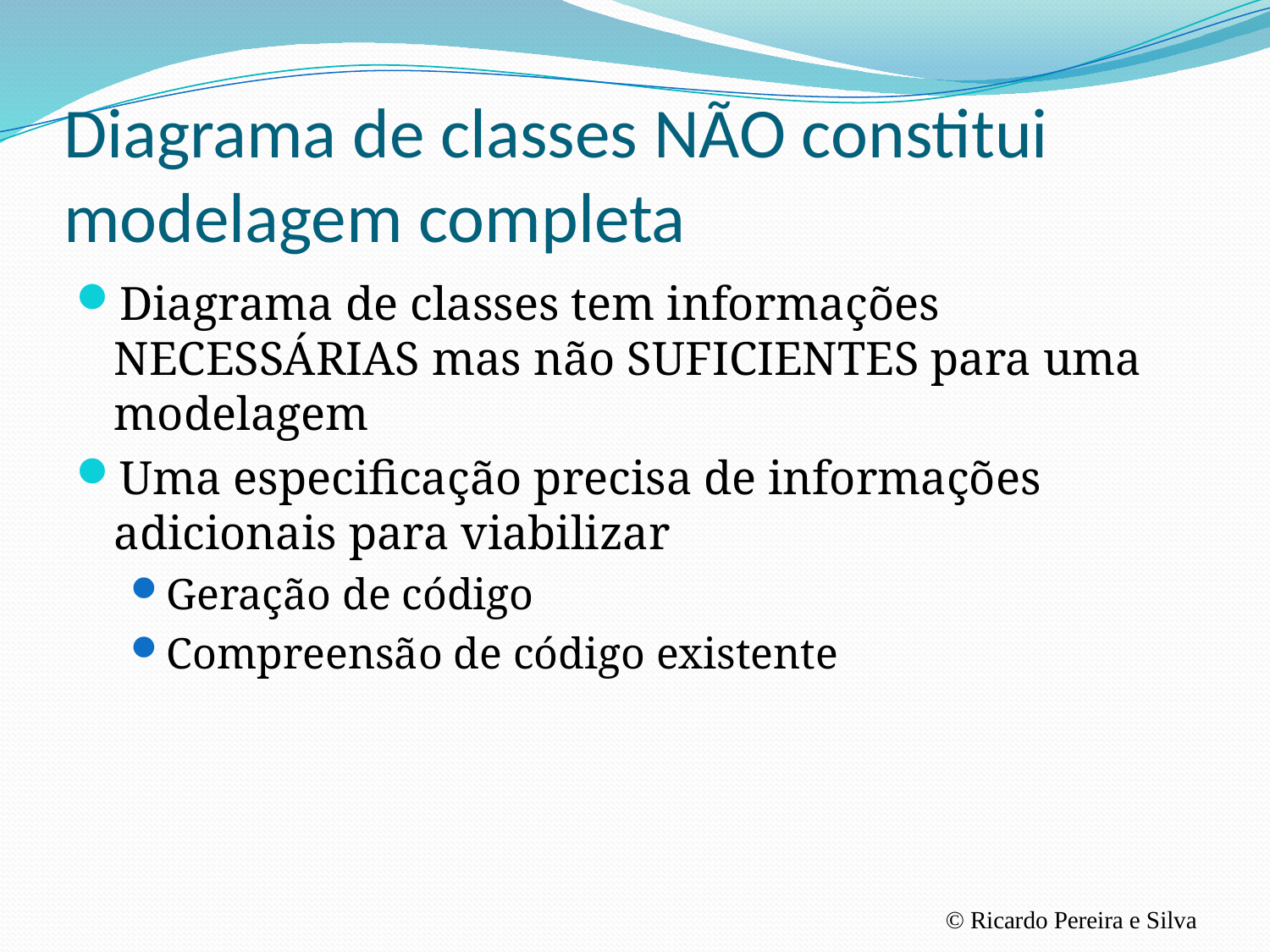

# Diagrama de classes NÃO constitui modelagem completa
Diagrama de classes tem informações NECESSÁRIAS mas não SUFICIENTES para uma modelagem
Uma especificação precisa de informações adicionais para viabilizar
Geração de código
Compreensão de código existente

© Ricardo Pereira e Silva